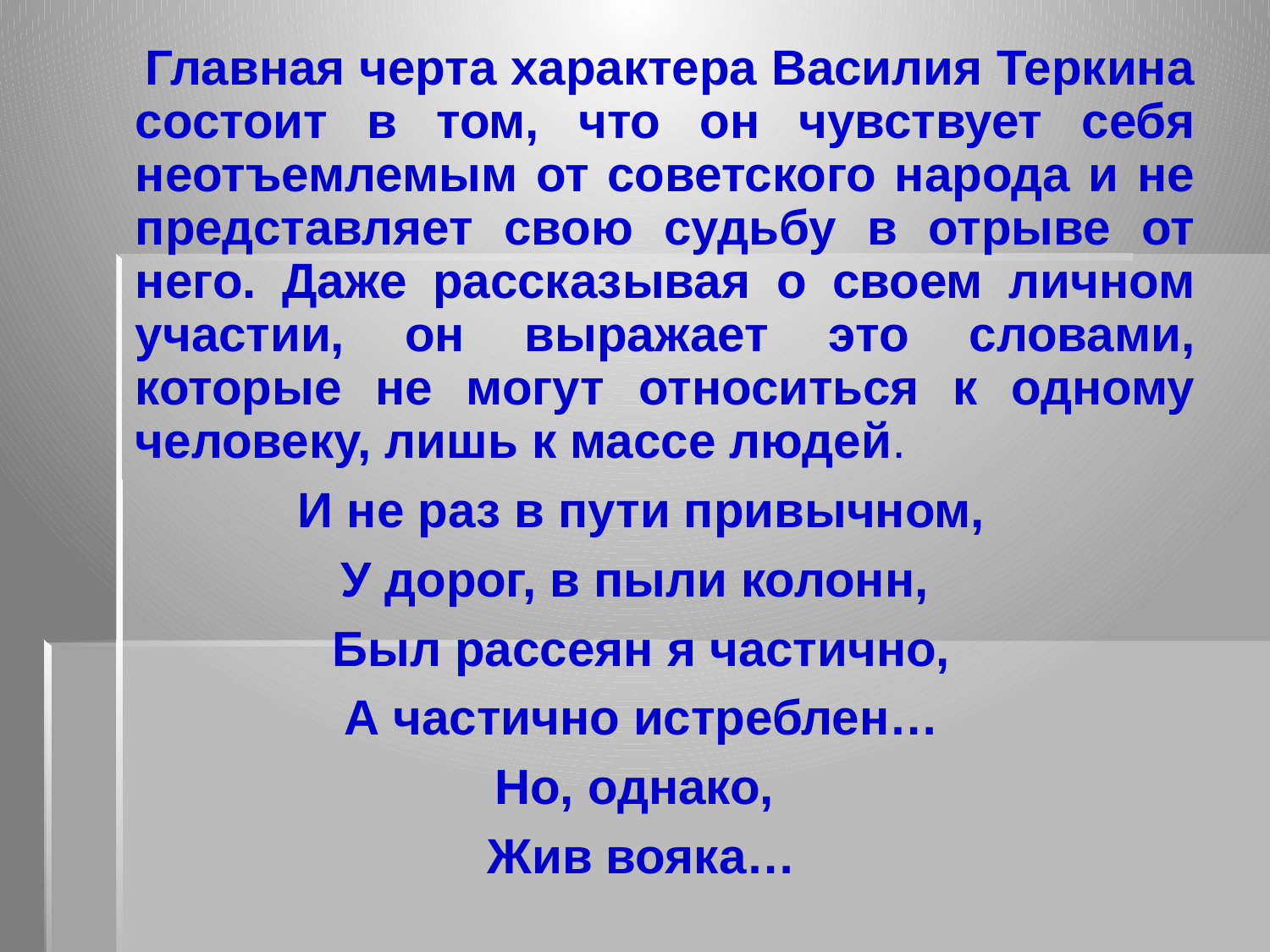

Главная черта характера Василия Теркина состоит в том, что он чувствует себя неотъемлемым от советского народа и не представляет свою судьбу в отрыве от него. Даже рассказывая о своем личном участии, он выражает это словами, которые не могут относиться к одному человеку, лишь к массе людей.
И не раз в пути привычном,
У дорог, в пыли колонн,
Был рассеян я частично,
А частично истреблен…
Но, однако,
Жив вояка…